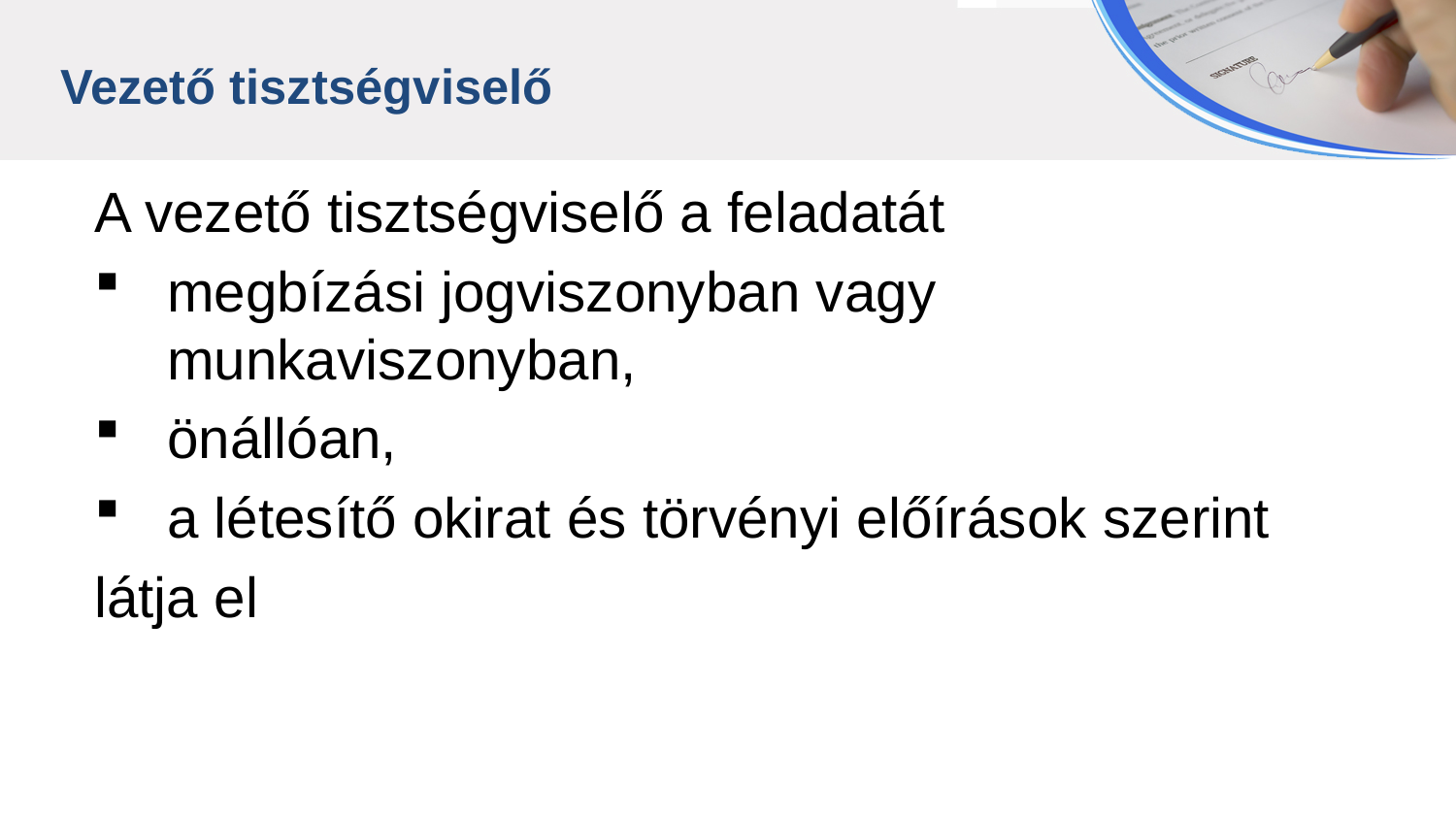

Vezető tisztségviselő
A vezető tisztségviselő a feladatát
megbízási jogviszonyban vagy munkaviszonyban,
önállóan,
a létesítő okirat és törvényi előírások szerint
látja el